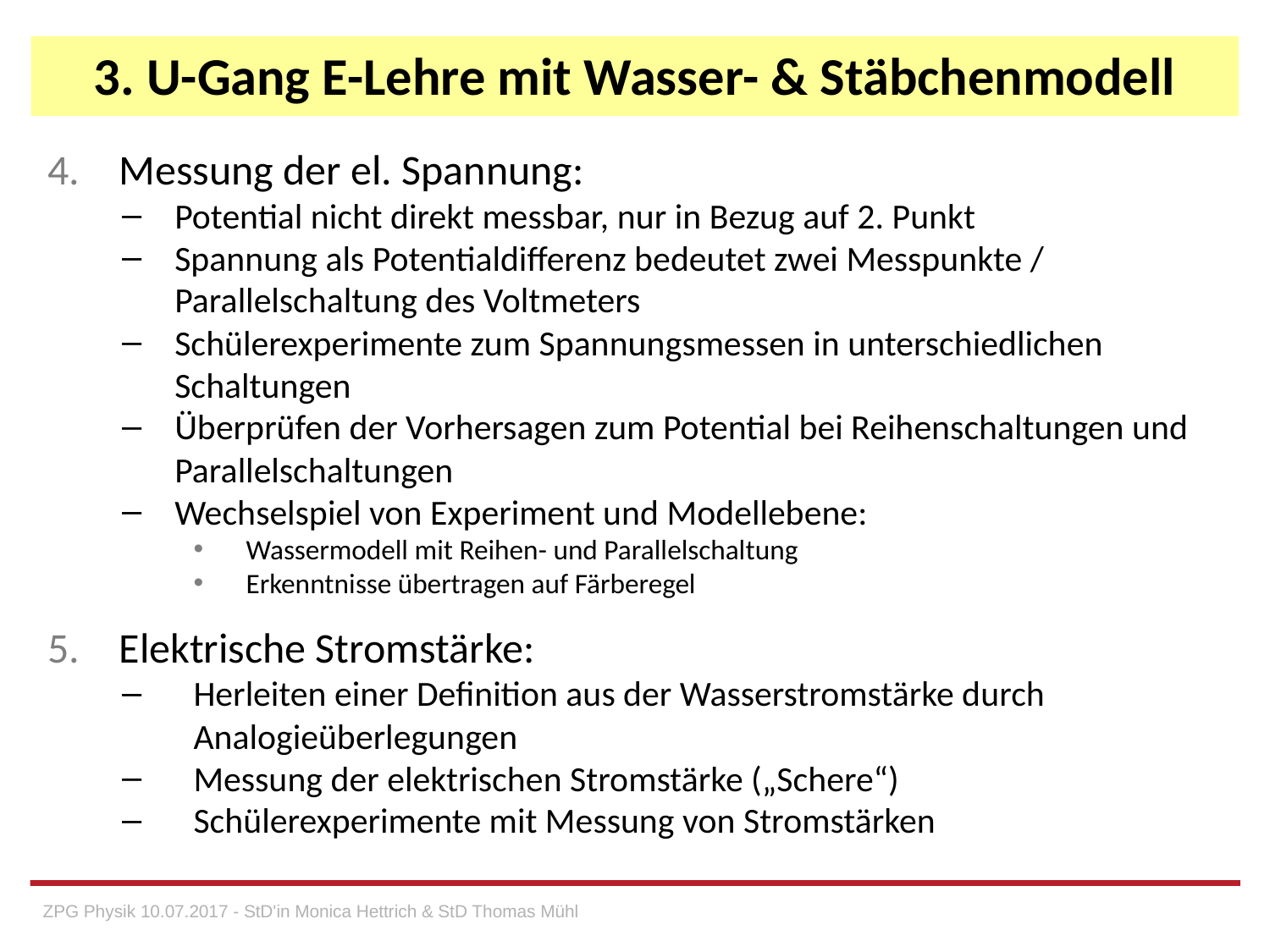

# 3. U-Gang E-Lehre mit Wasser- & Stäbchenmodell
Messung der el. Spannung:
Potential nicht direkt messbar, nur in Bezug auf 2. Punkt
Spannung als Potentialdifferenz bedeutet zwei Messpunkte / Parallelschaltung des Voltmeters
Schülerexperimente zum Spannungsmessen in unterschiedlichen Schaltungen
Überprüfen der Vorhersagen zum Potential bei Reihenschaltungen und Parallelschaltungen
Wechselspiel von Experiment und Modellebene:
Wassermodell mit Reihen- und Parallelschaltung
Erkenntnisse übertragen auf Färberegel
Elektrische Stromstärke:
Herleiten einer Definition aus der Wasserstromstärke durch Analogieüberlegungen
Messung der elektrischen Stromstärke („Schere“)
Schülerexperimente mit Messung von Stromstärken
ZPG Physik 10.07.2017 - StD'in Monica Hettrich & StD Thomas Mühl